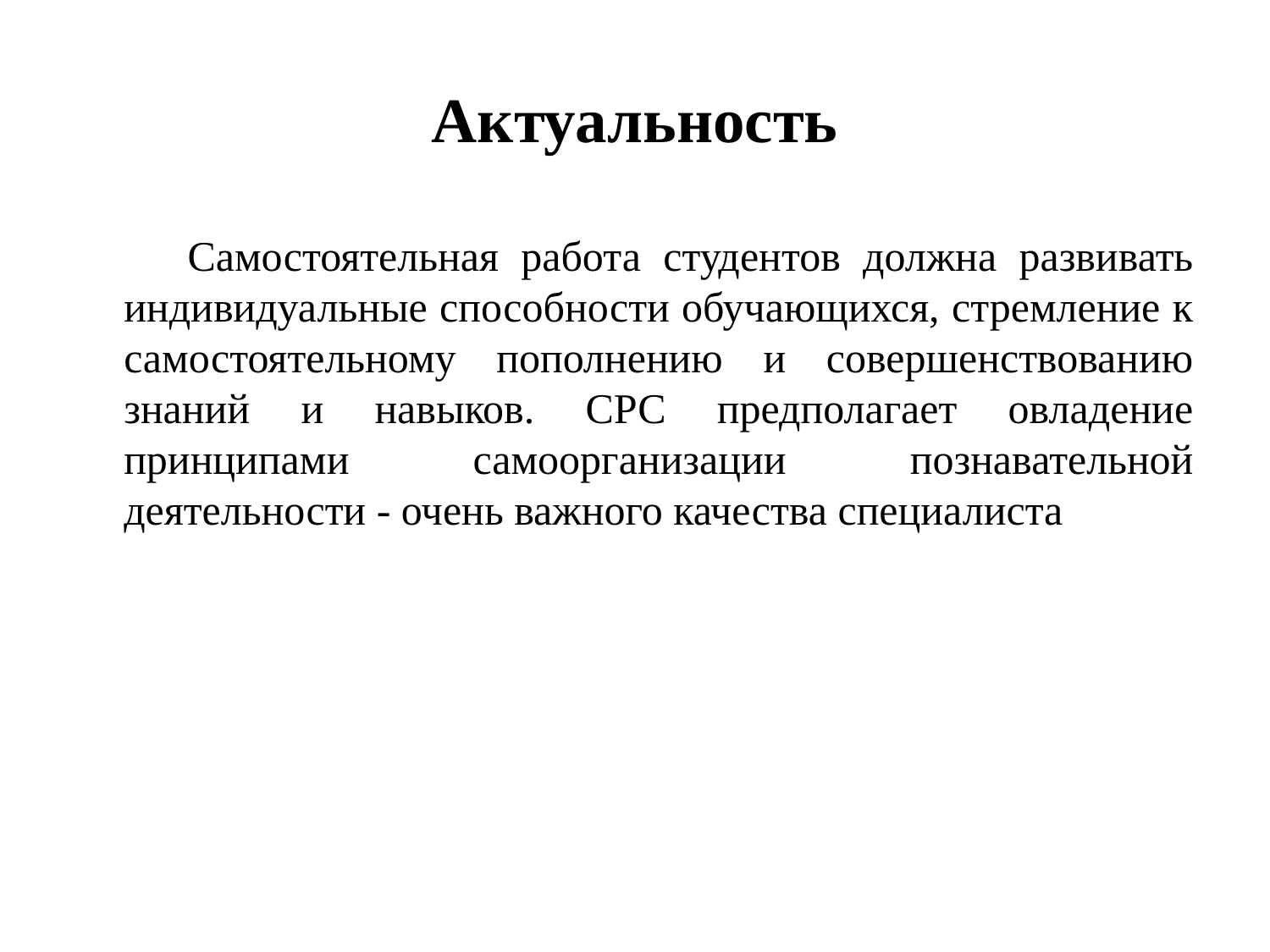

# Актуальность
     Самостоятельная работа студентов должна развивать индивидуальные способности обучающихся, стремление к самостоятельному пополнению и совершенствованию знаний и навыков. СРС предполагает овладение принципами самоорганизации познавательной деятельности - очень важного качества специалиста